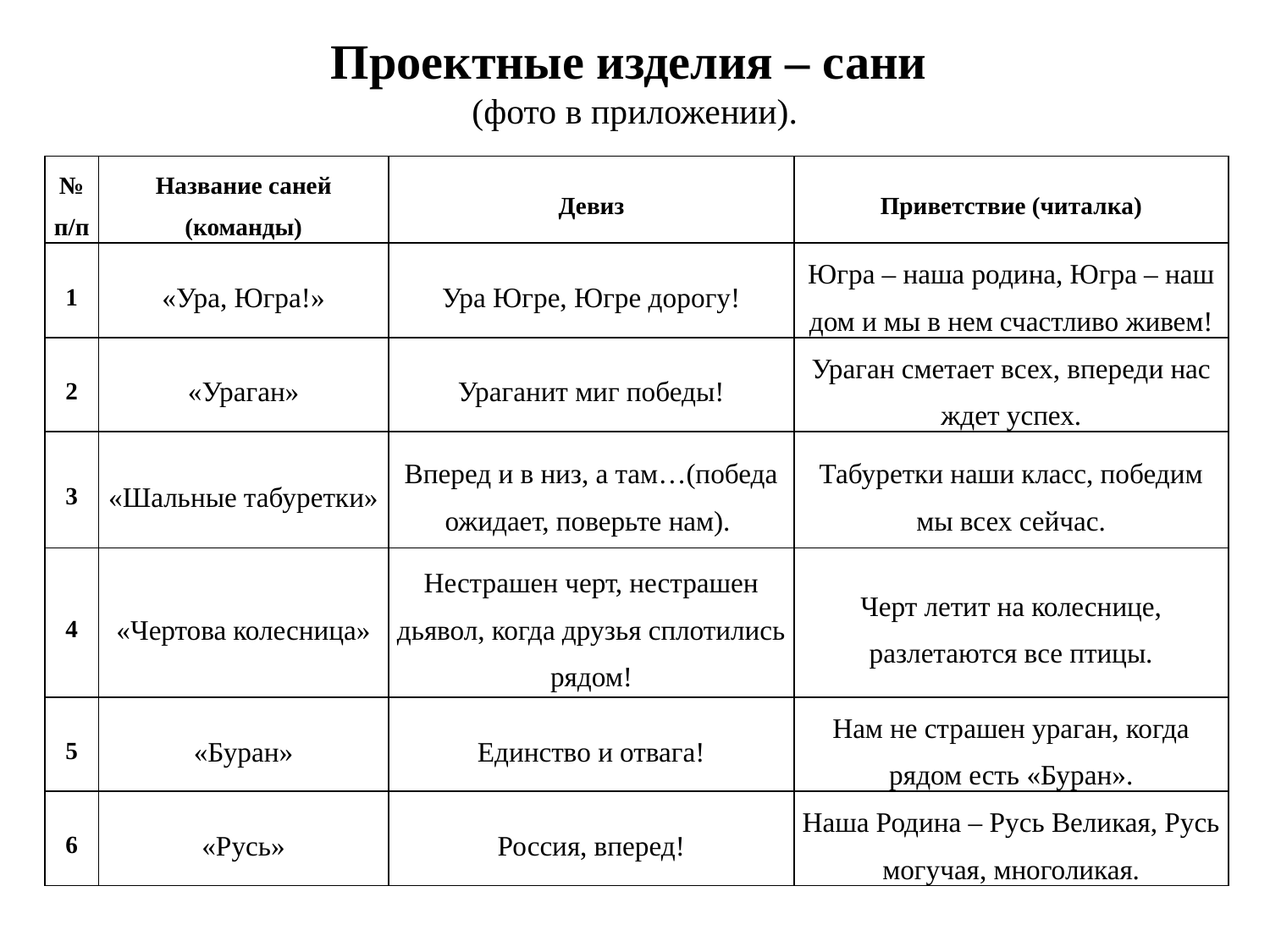

# Проектные изделия – сани (фото в приложении).
| № п/п | Название саней (команды) | Девиз | Приветствие (читалка) |
| --- | --- | --- | --- |
| 1 | «Ура, Югра!» | Ура Югре, Югре дорогу! | Югра – наша родина, Югра – наш дом и мы в нем счастливо живем! |
| 2 | «Ураган» | Ураганит миг победы! | Ураган сметает всех, впереди нас ждет успех. |
| 3 | «Шальные табуретки» | Вперед и в низ, а там…(победа ожидает, поверьте нам). | Табуретки наши класс, победим мы всех сейчас. |
| 4 | «Чертова колесница» | Нестрашен черт, нестрашен дьявол, когда друзья сплотились рядом! | Черт летит на колеснице, разлетаются все птицы. |
| 5 | «Буран» | Единство и отвага! | Нам не страшен ураган, когда рядом есть «Буран». |
| 6 | «Русь» | Россия, вперед! | Наша Родина – Русь Великая, Русь могучая, многоликая. |